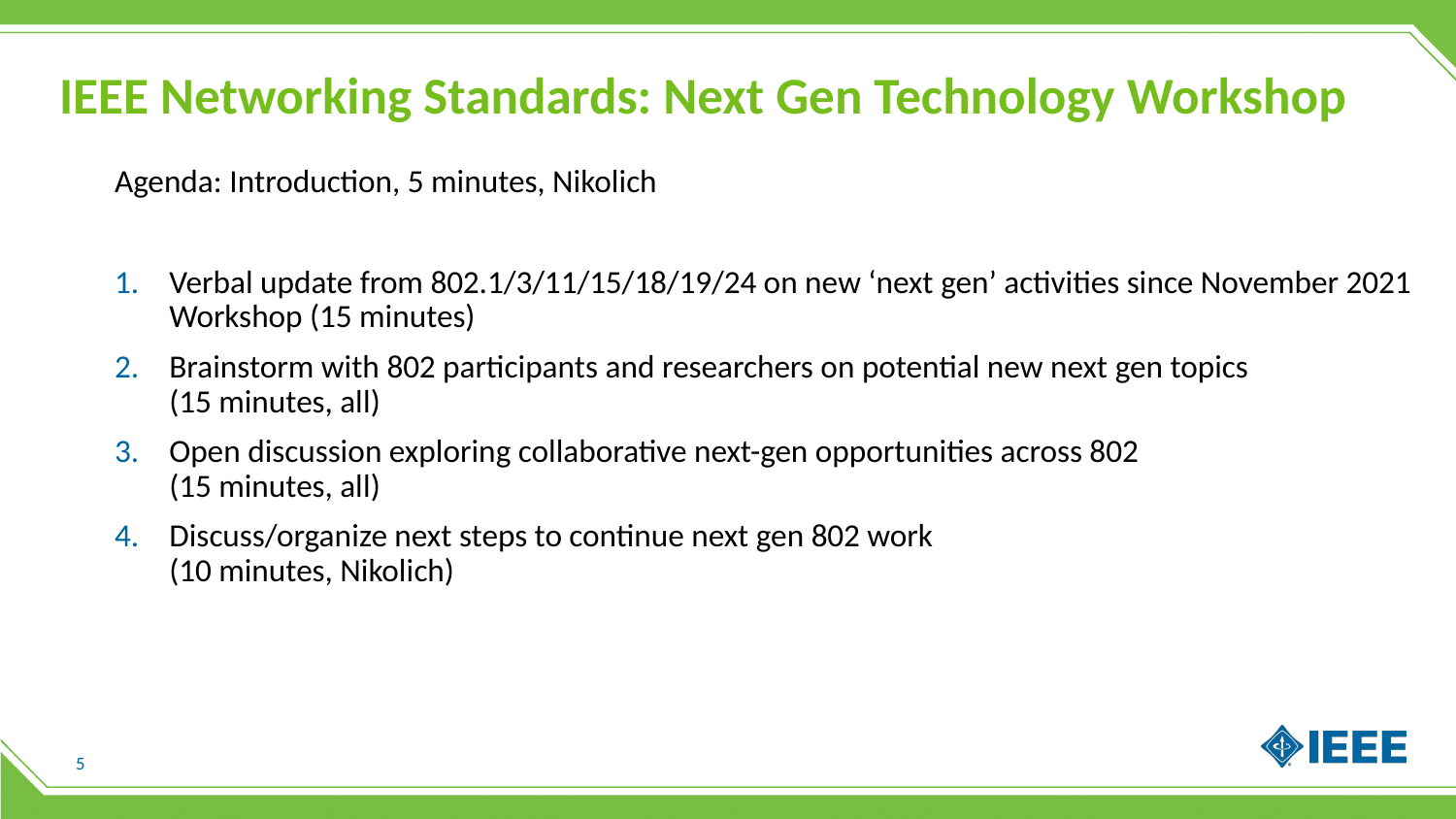

# IEEE Networking Standards: Next Gen Technology Workshop
Agenda: Introduction, 5 minutes, Nikolich

Verbal update from 802.1/3/11/15/18/19/24 on new ‘next gen’ activities since November 2021 Workshop (15 minutes)
Brainstorm with 802 participants and researchers on potential new next gen topics
(15 minutes, all)
Open discussion exploring collaborative next-gen opportunities across 802
(15 minutes, all)
Discuss/organize next steps to continue next gen 802 work
(10 minutes, Nikolich)

5